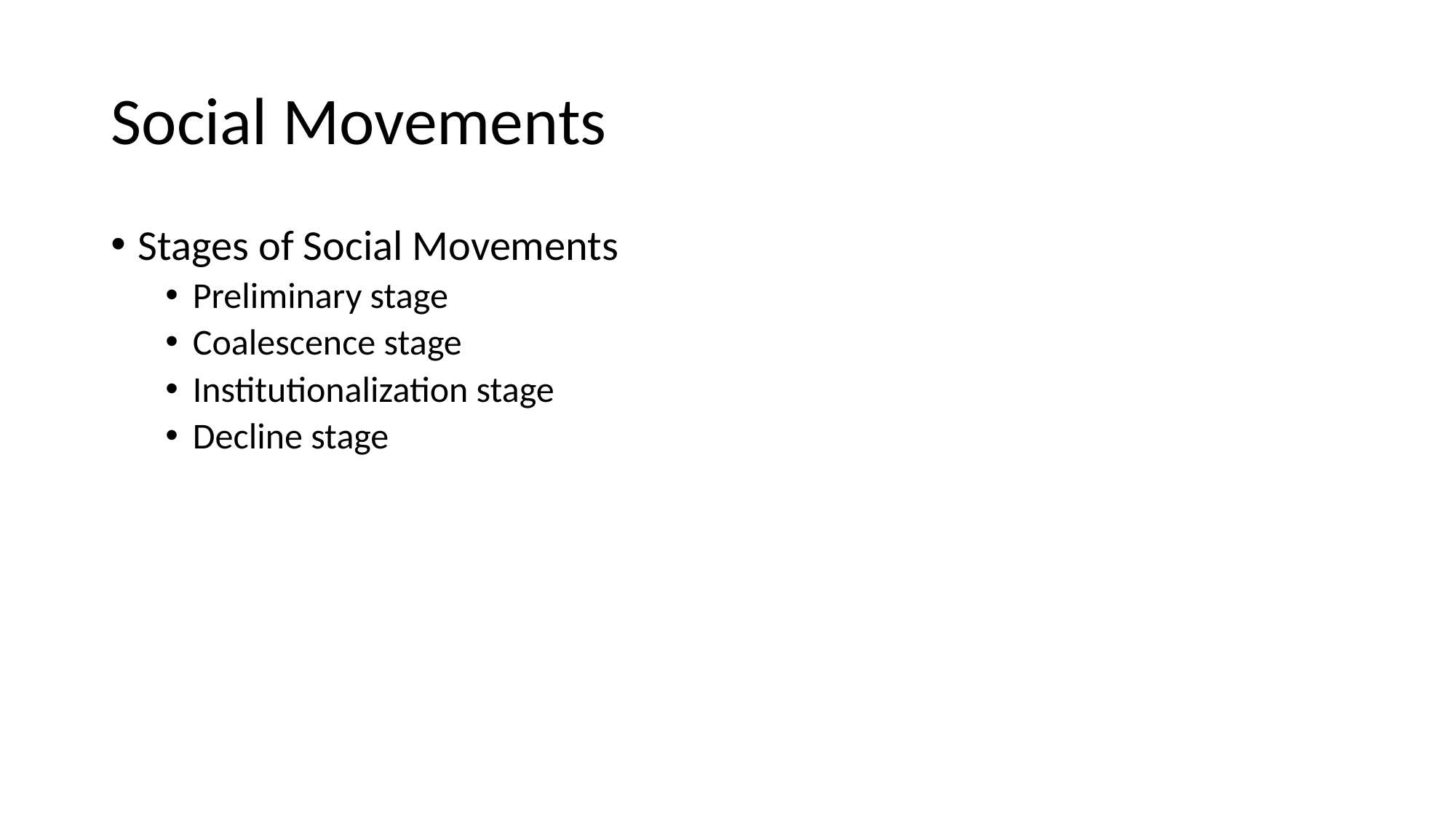

# Social Movements
Stages of Social Movements
Preliminary stage
Coalescence stage
Institutionalization stage
Decline stage